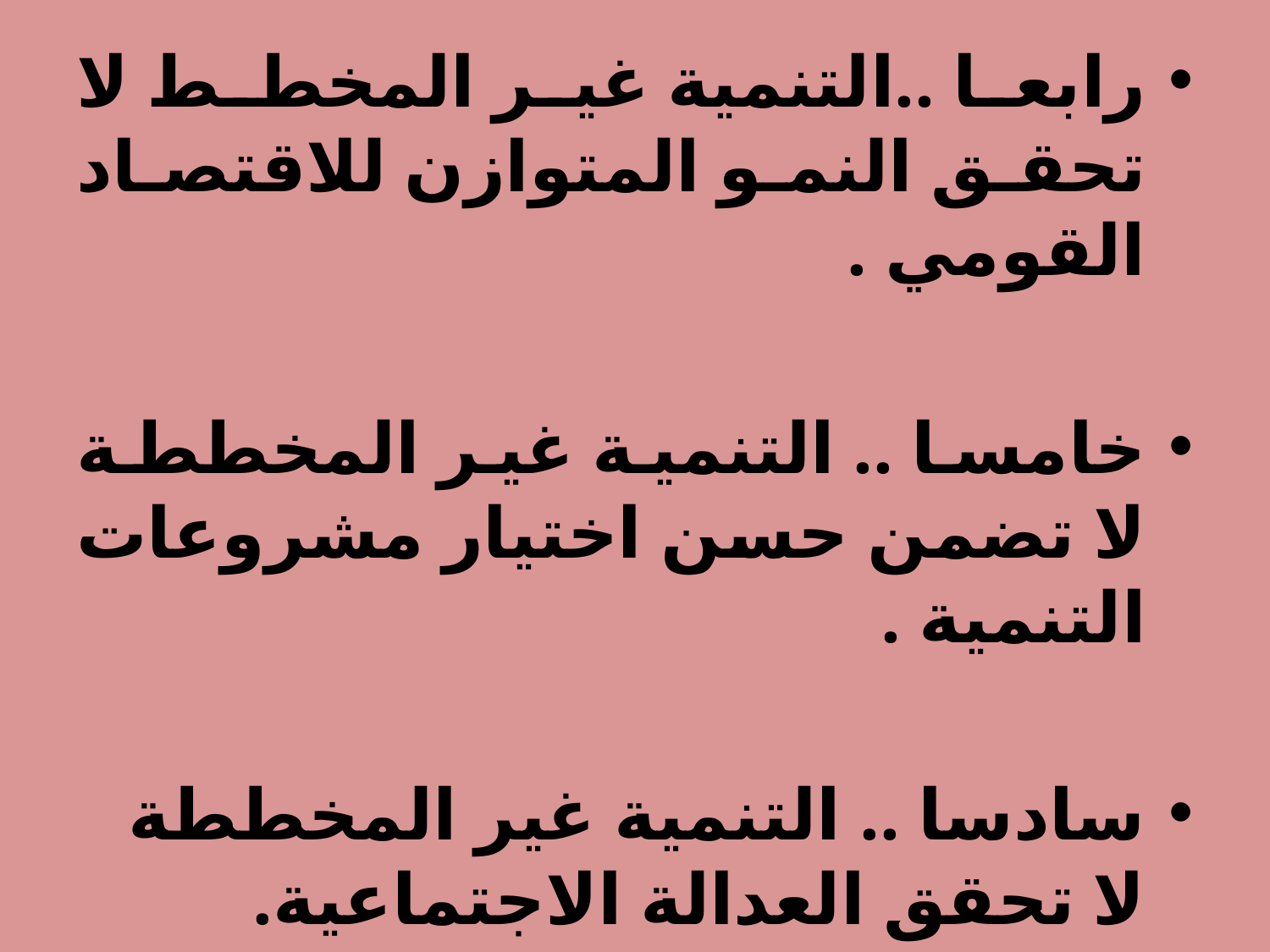

رابعا ..التنمية غير المخطط لا تحقق النمو المتوازن للاقتصاد القومي .

خامسا .. التنمية غير المخططة لا تضمن حسن اختيار مشروعات التنمية .

سادسا .. التنمية غير المخططة لا تحقق العدالة الاجتماعية.